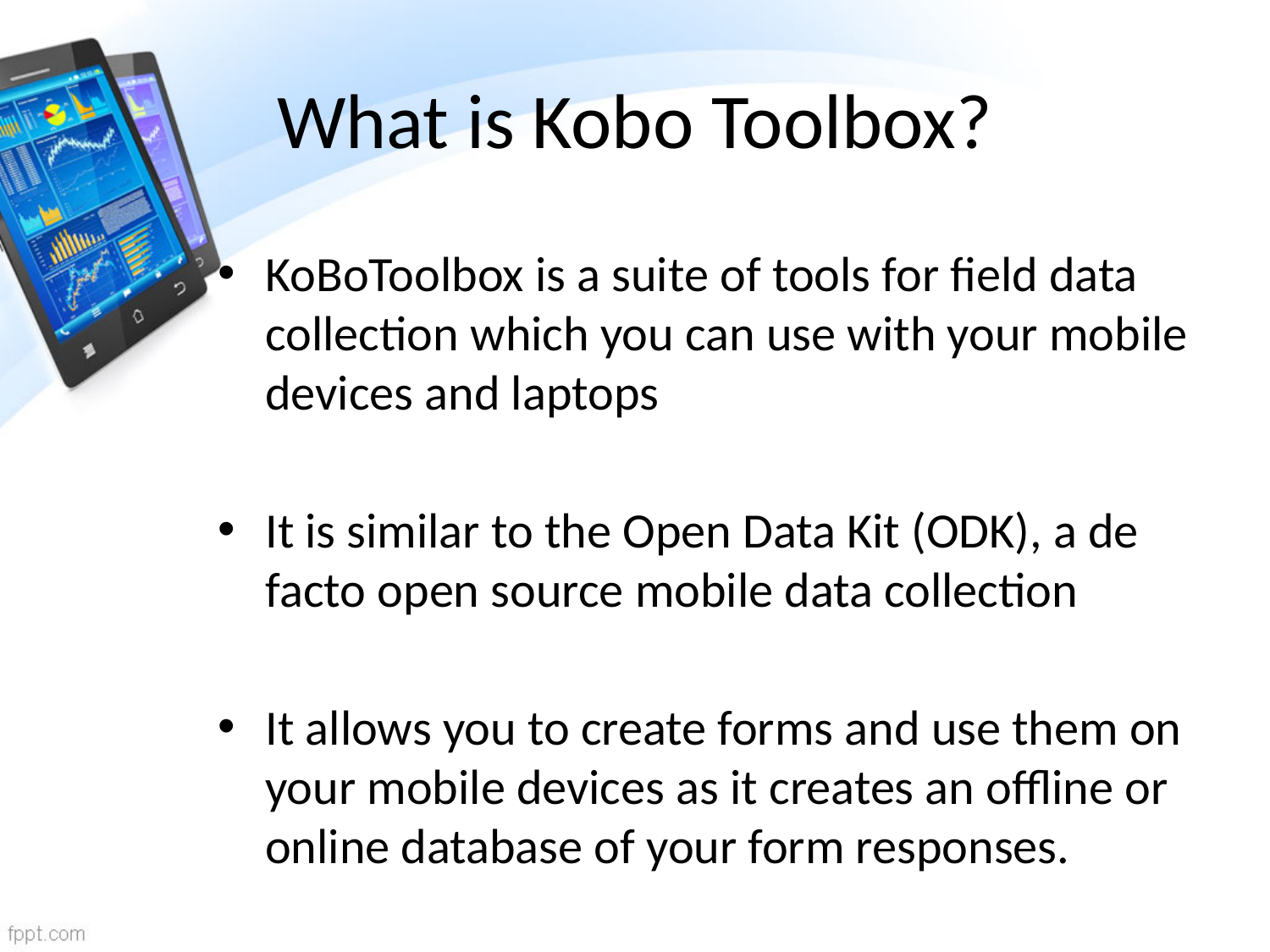

# What is Kobo Toolbox?
KoBoToolbox is a suite of tools for field data collection which you can use with your mobile devices and laptops

It is similar to the Open Data Kit (ODK), a de facto open source mobile data collection

It allows you to create forms and use them on your mobile devices as it creates an offline or online database of your form responses.